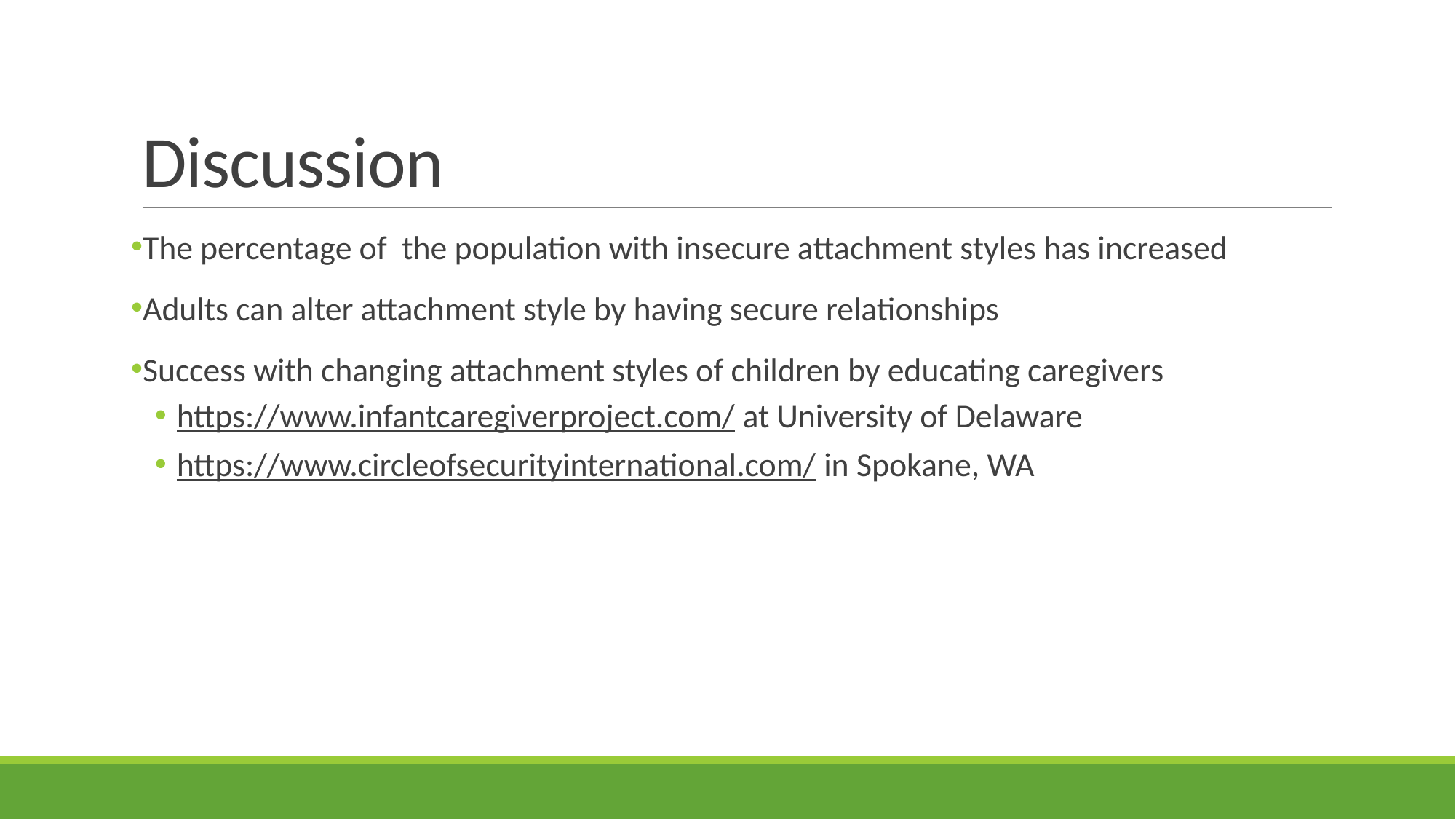

# Discussion
The percentage of  the population with insecure attachment styles has increased
Adults can alter attachment style by having secure relationships
Success with changing attachment styles of children by educating caregivers
https://www.infantcaregiverproject.com/ at University of Delaware
https://www.circleofsecurityinternational.com/ in Spokane, WA